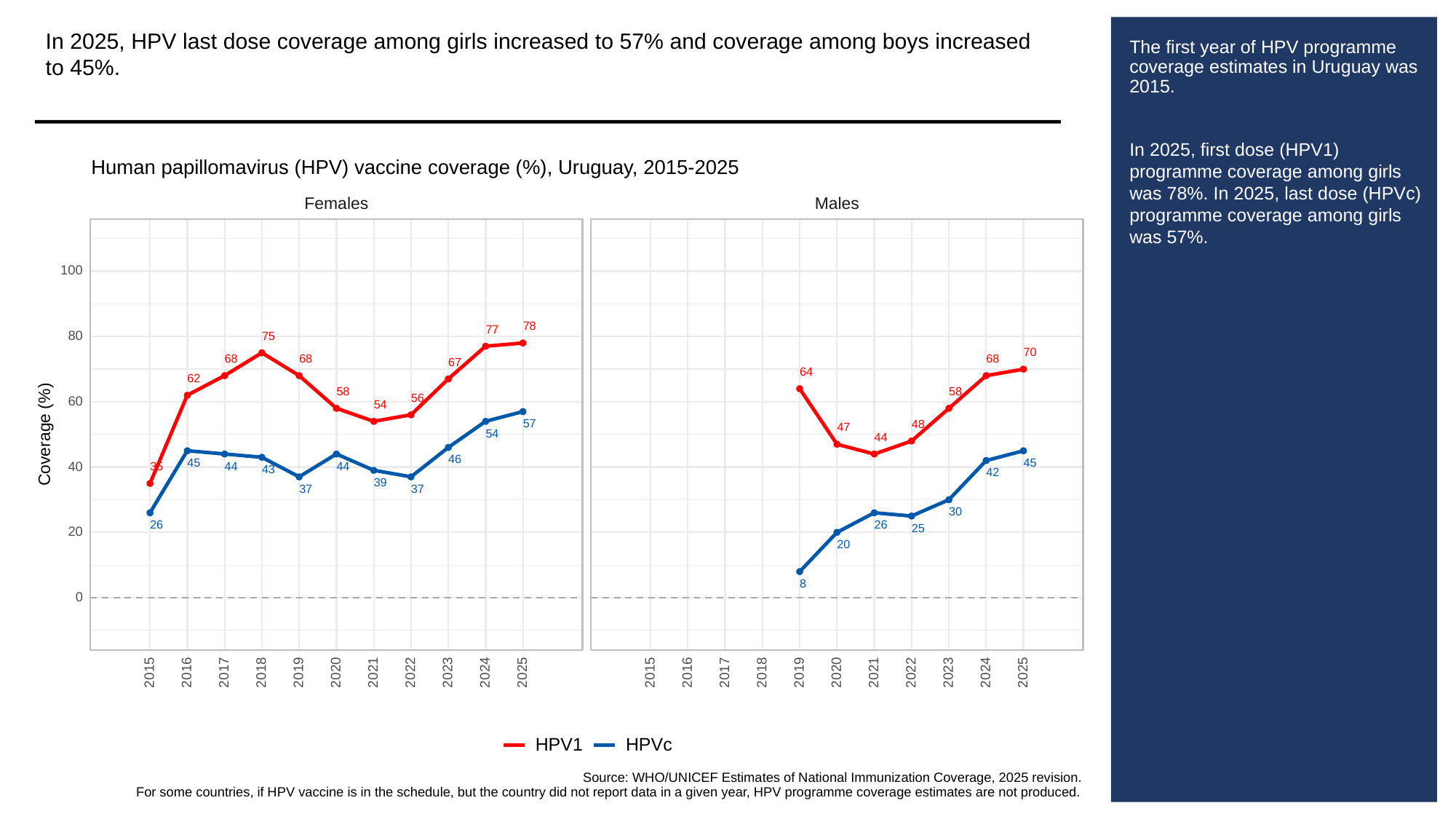

In 2025, HPV last dose coverage among girls increased to 57% and coverage among boys increased to 45%.
# The first year of HPV programme coverage estimates in Uruguay was 2015.

In 2025, first dose (HPV1) programme coverage among girls was 78%. In 2025, last dose (HPVc) programme coverage among girls was 57%.

Human papillomavirus (HPV) vaccine coverage (%), Uruguay, 2015-2025
Females
Males

100

78
77
80
75

70

68
68
68
67

64

62

58
58

56
60
54

57
48
47
Coverage (%)
54
44

46

45
45
40
44
44
35
43

42

39

37
37

30

26
26
25
20

20

8
0

2023
2023
2015
2016
2017
2018
2019
2020
2021
2022
2024
2025
2015
2016
2017
2018
2019
2020
2021
2022
2024
2025
HPVc
HPV1

Source: WHO/UNICEF Estimates of National Immunization Coverage, 2025 revision.
For some countries, if HPV vaccine is in the schedule, but the country did not report data in a given year, HPV programme coverage estimates are not produced.